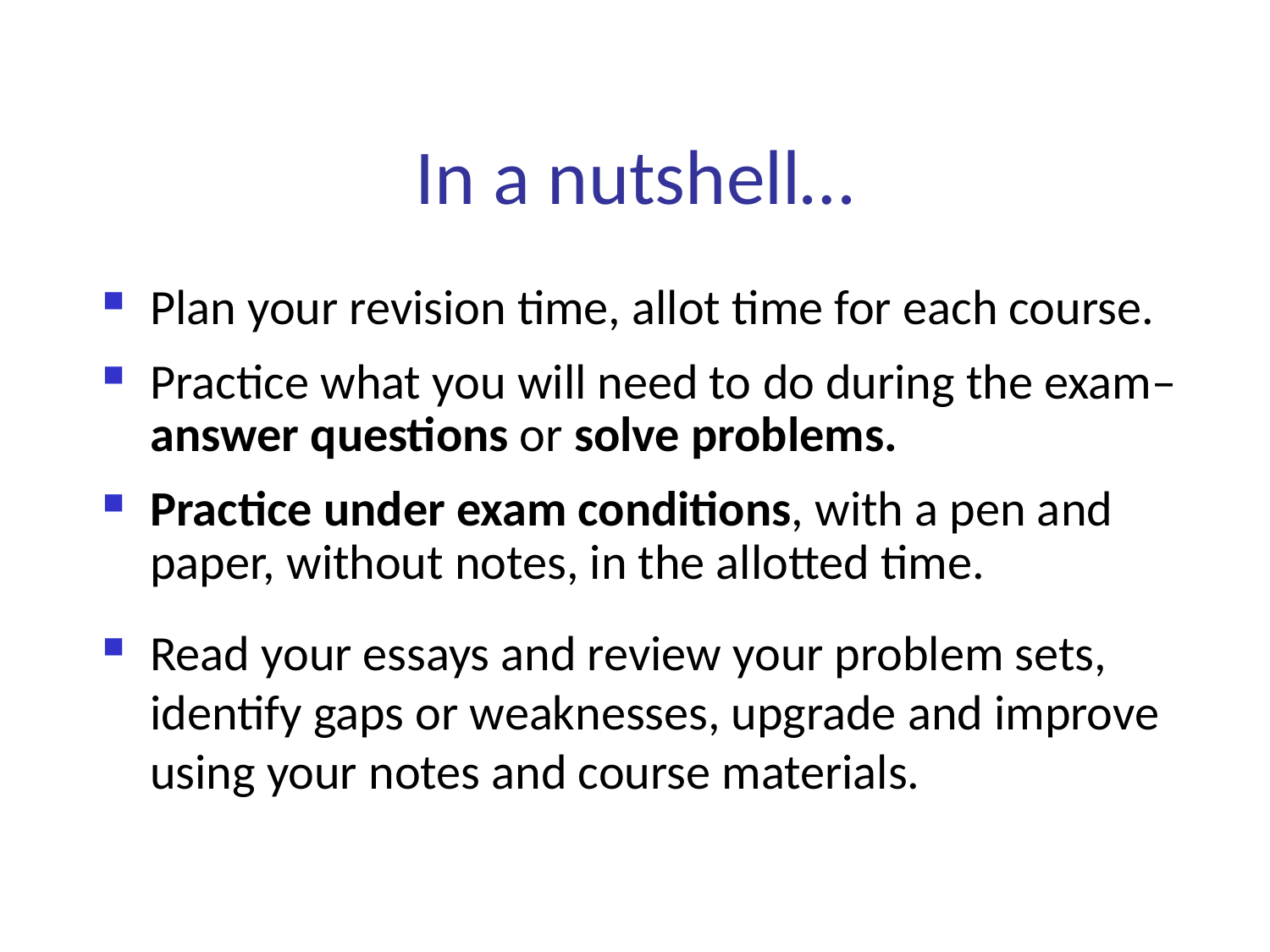

# In a nutshell…

Plan your revision time, allot time for each course.
Practice what you will need to do during the exam– answer questions or solve problems.
Practice under exam conditions, with a pen and paper, without notes, in the allotted time.
Read your essays and review your problem sets, identify gaps or weaknesses, upgrade and improve using your notes and course materials.